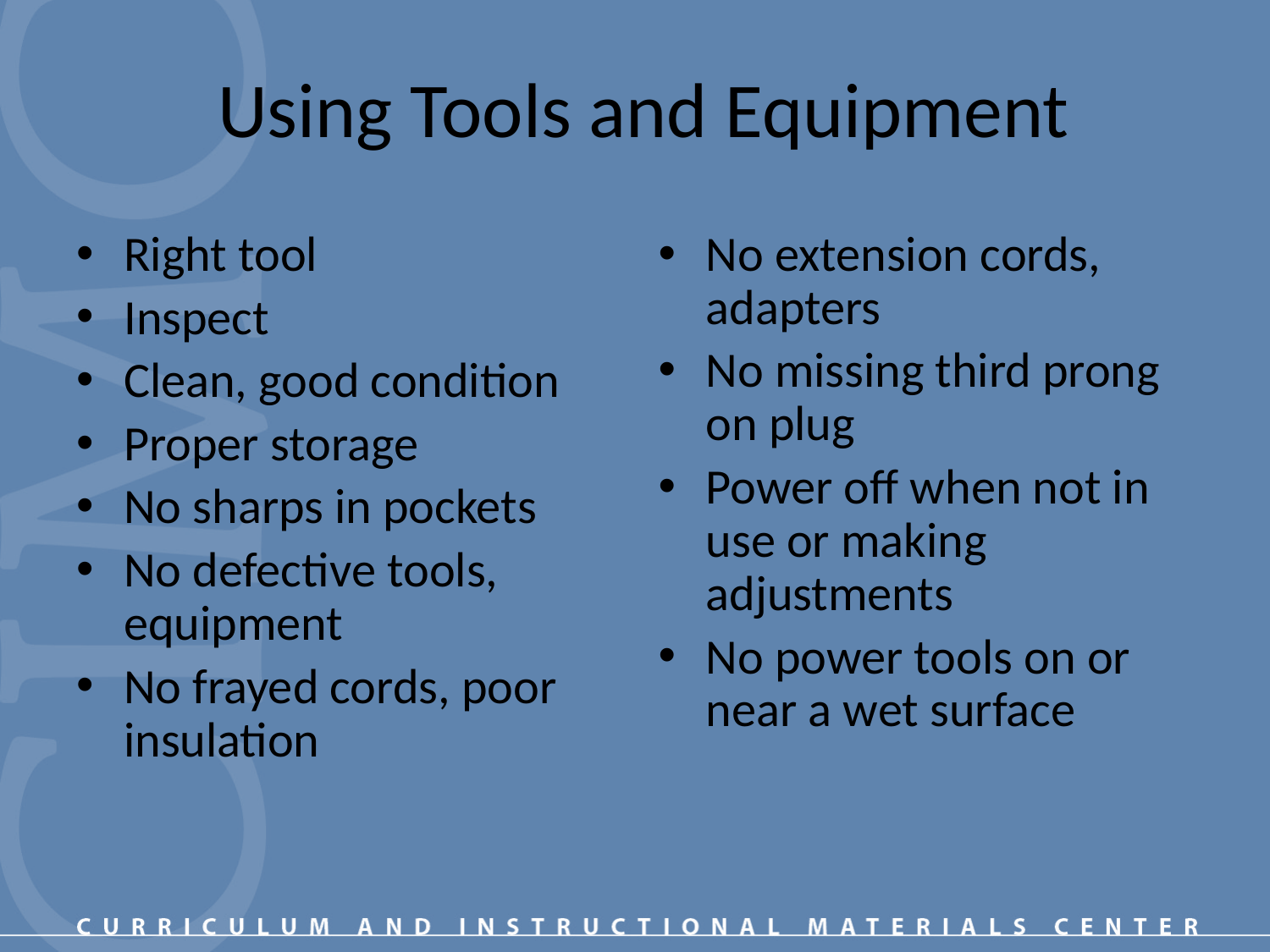

# Using Tools and Equipment
Right tool
Inspect
Clean, good condition
Proper storage
No sharps in pockets
No defective tools, equipment
No frayed cords, poor insulation
No extension cords, adapters
No missing third prong on plug
Power off when not in use or making adjustments
No power tools on or near a wet surface